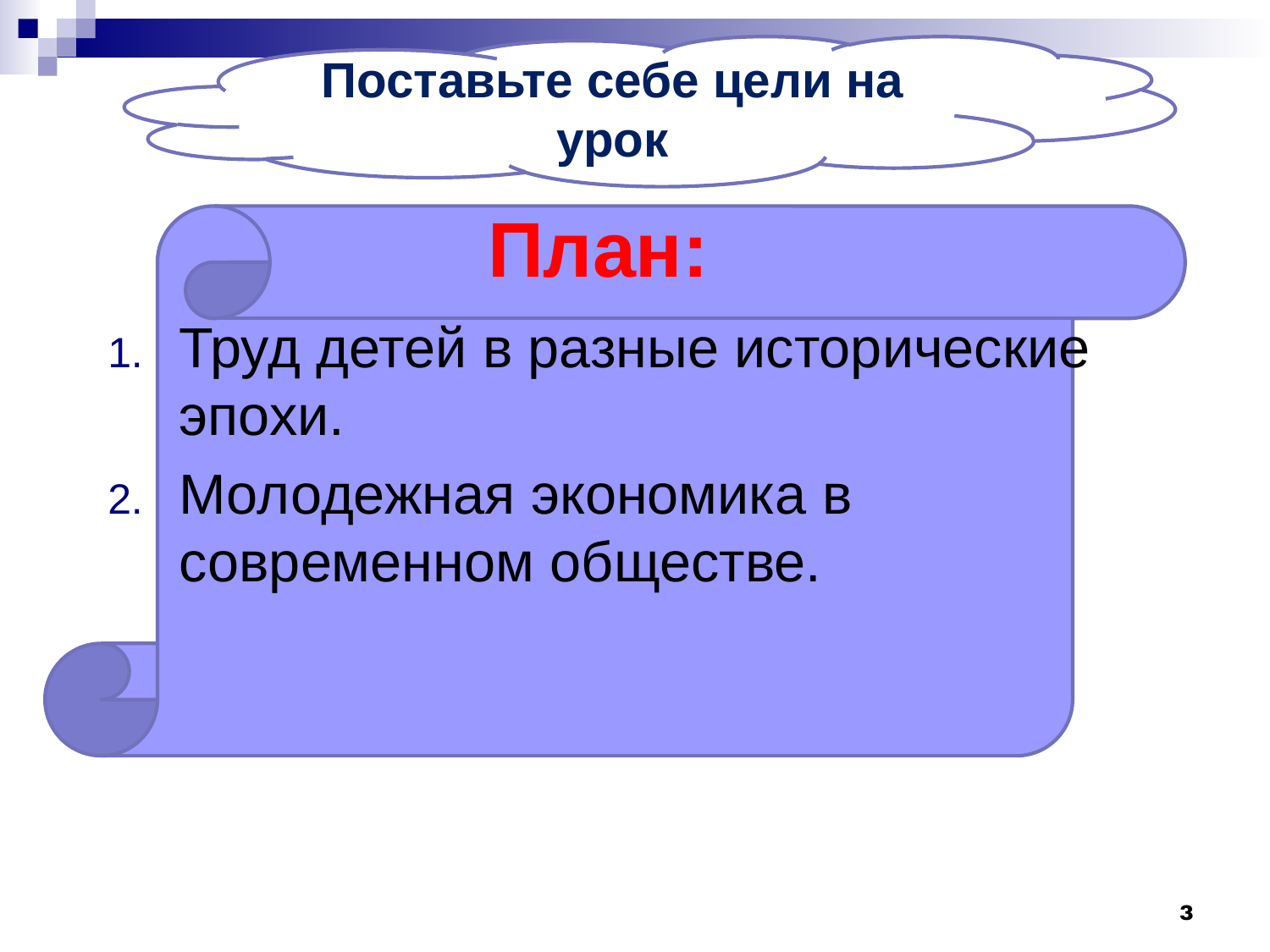

Поставьте себе цели на урок
# План:

Труд детей в разные исторические эпохи.
Молодежная экономика в современном обществе.
3